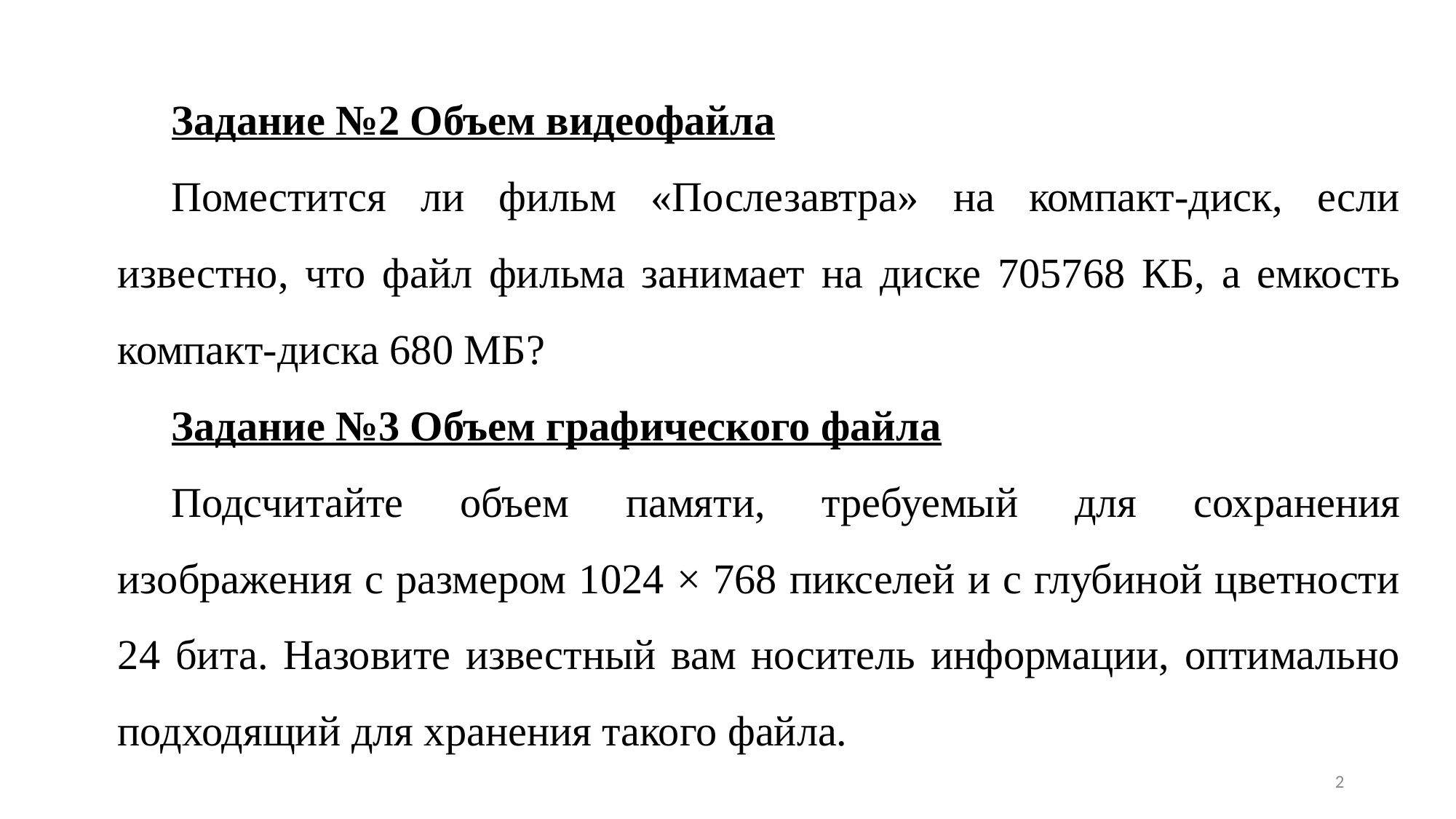

Задание №2 Объем видеофайла
Поместится ли фильм «Послезавтра» на компакт-диск, если известно, что файл фильма занимает на диске 705768 КБ, а емкость компакт-диска 680 МБ?
Задание №3 Объем графического файла
Подсчитайте объем памяти, требуемый для сохранения изображения с размером 1024 × 768 пикселей и с глубиной цветности 24 бита. Назовите известный вам носитель информации, оптимально подходящий для хранения такого файла.
2